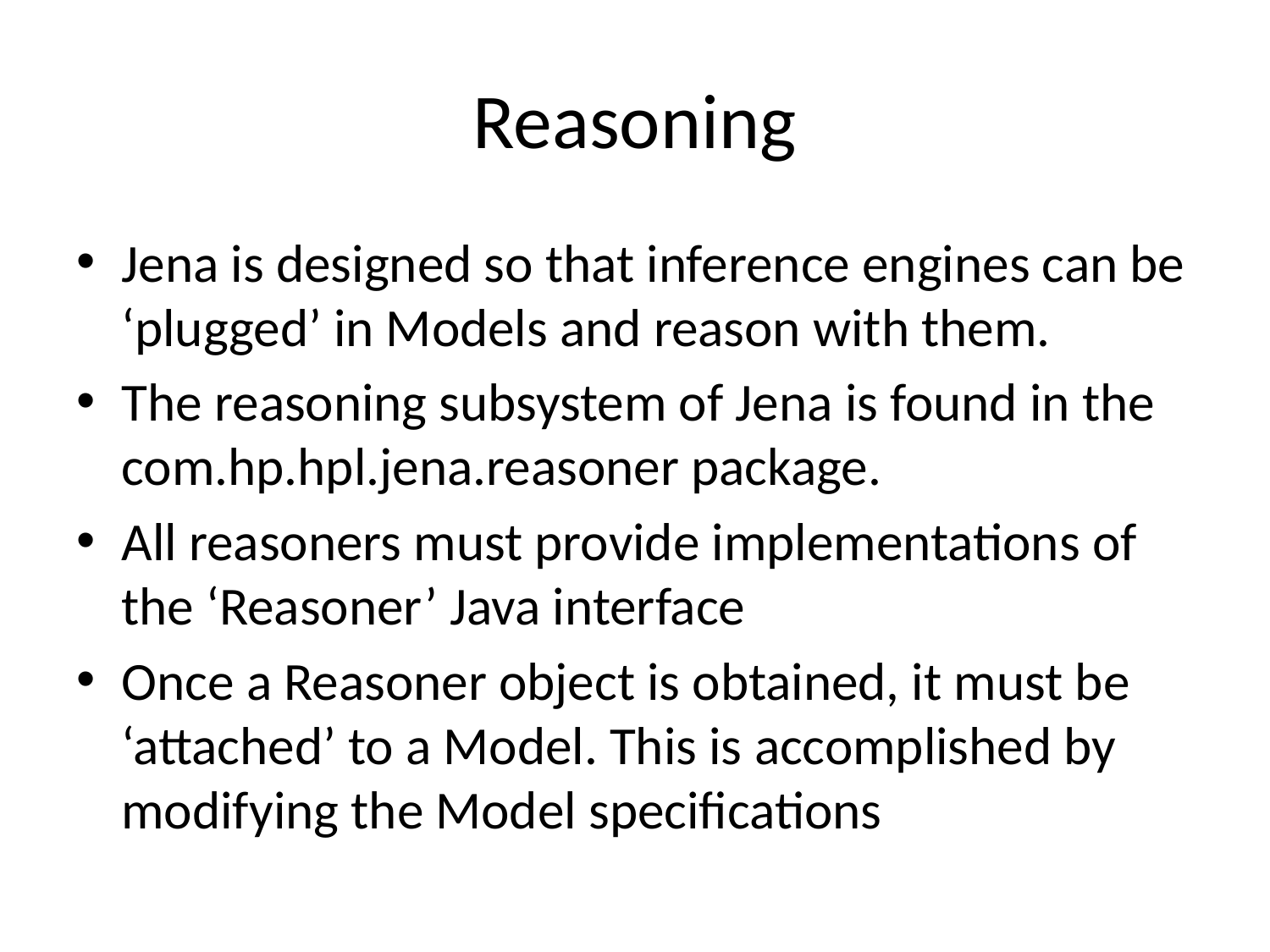

# Reasoning
Jena is designed so that inference engines can be ‘plugged’ in Models and reason with them.
The reasoning subsystem of Jena is found in the com.hp.hpl.jena.reasoner package.
All reasoners must provide implementations of the ‘Reasoner’ Java interface
Once a Reasoner object is obtained, it must be ‘attached’ to a Model. This is accomplished by modifying the Model specifications